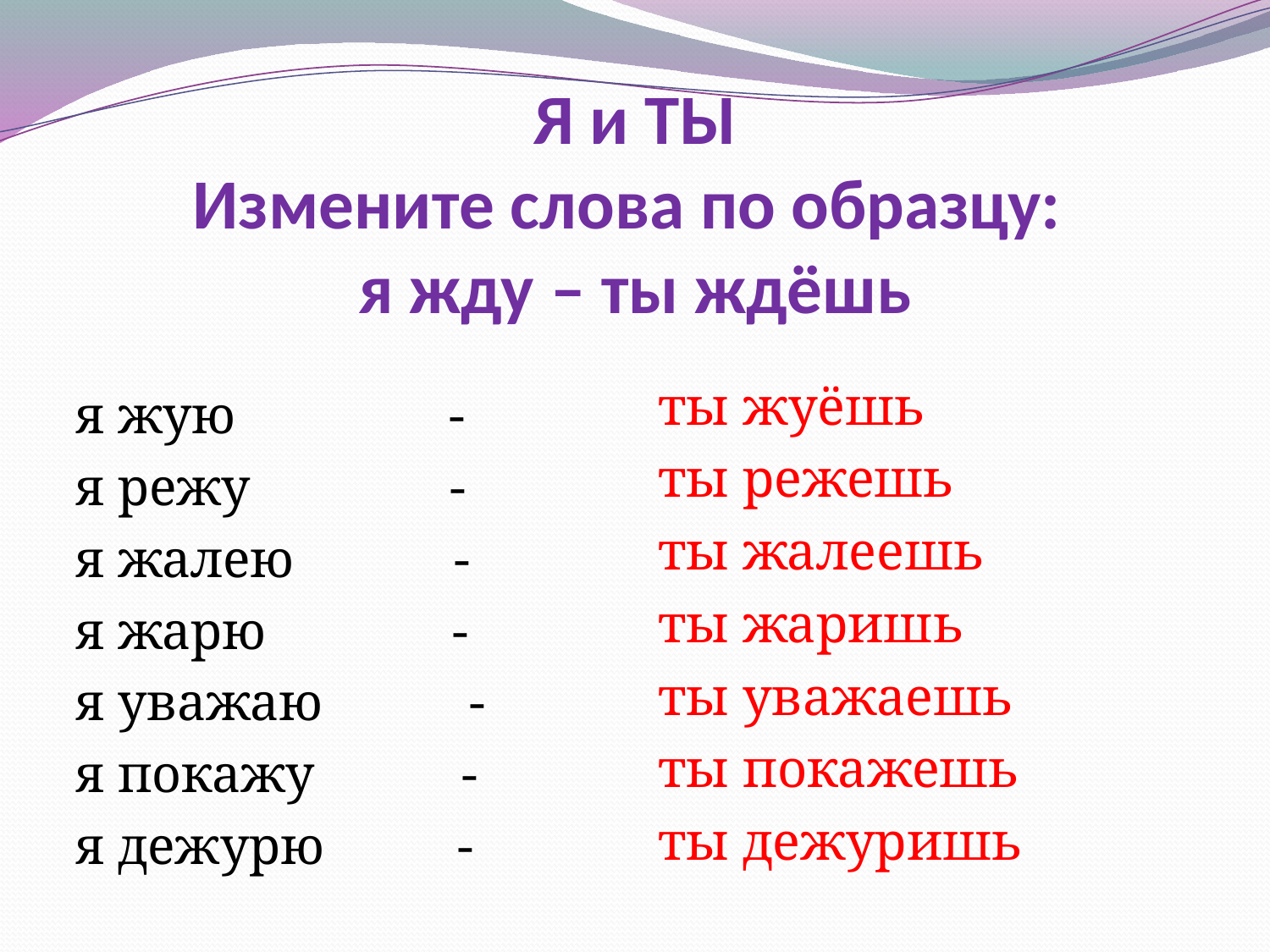

# Я и ТЫ Измените слова по образцу: я жду – ты ждёшь

ты жуёшь
ты режешь
ты жалеешь
ты жаришь
ты уважаешь
ты покажешь
ты дежуришь

я жую                -
я режу               -
я жалею            -
я жарю              -
я уважаю           -
я покажу           -
я дежурю          -